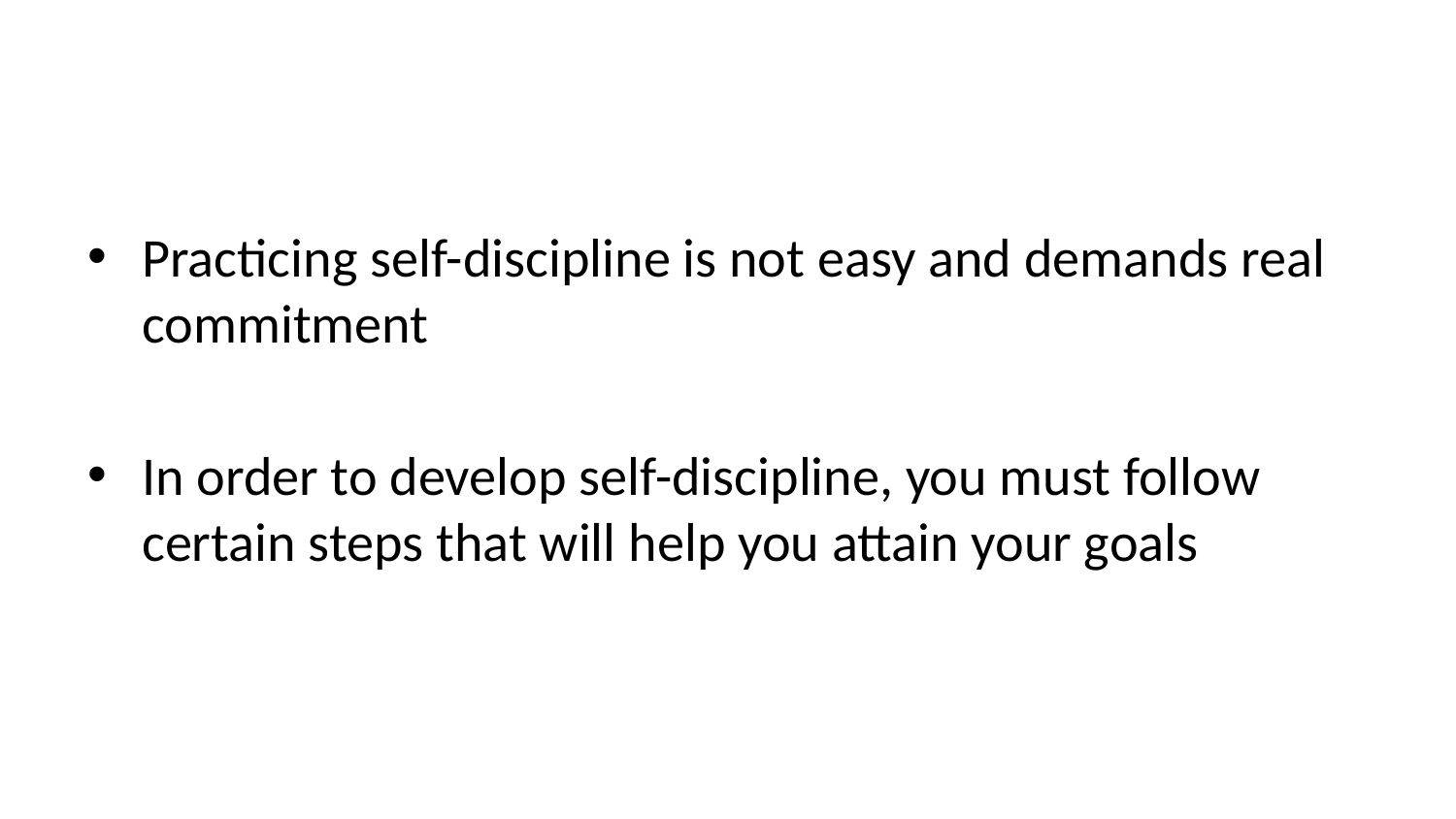

Practicing self-discipline is not easy and demands real commitment

In order to develop self-discipline, you must follow certain steps that will help you attain your goals